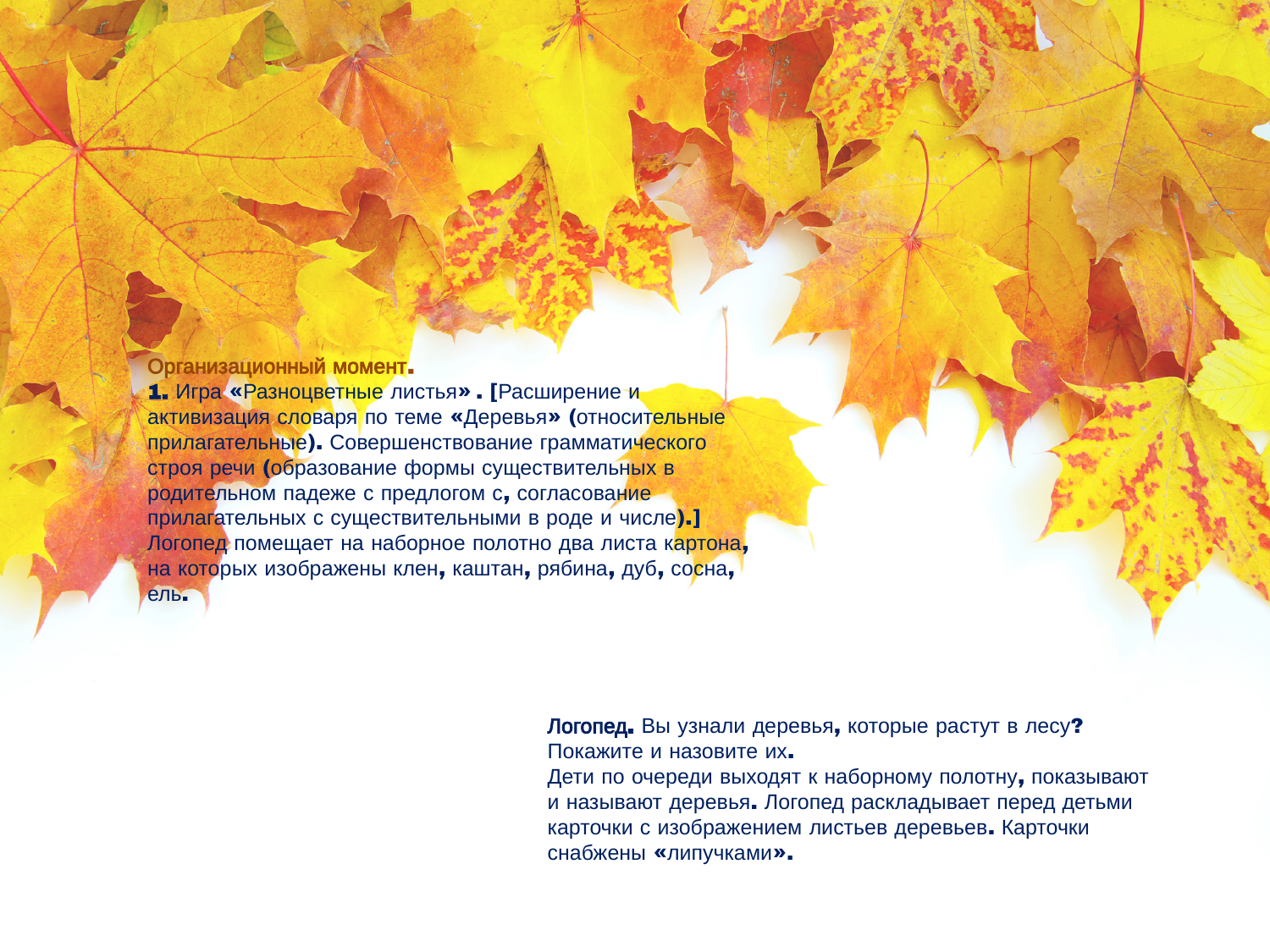

Организационный момент.
1. Игра «Разноцветные листья» . [Расширение и активизация словаря по теме «Деревья» (относительные прилагательные). Совершенствование грамматического строя речи (образование формы существительных в родительном падеже с предлогом с, со­гласование прилагательных с существительными в роде и числе).]
Логопед помещает на наборное полотно два листа картона, на которых изображены клен, каштан, рябина, дуб, сосна, ель.
Логопед. Вы узнали деревья, которые растут в лесу? Покажите и назовите их.
Дети по очереди выходят к наборному полотну, показывают и называют деревья. Логопед раскладывает перед детьми карточки с изображением листьев деревьев. Карточки снабжены «липучками».